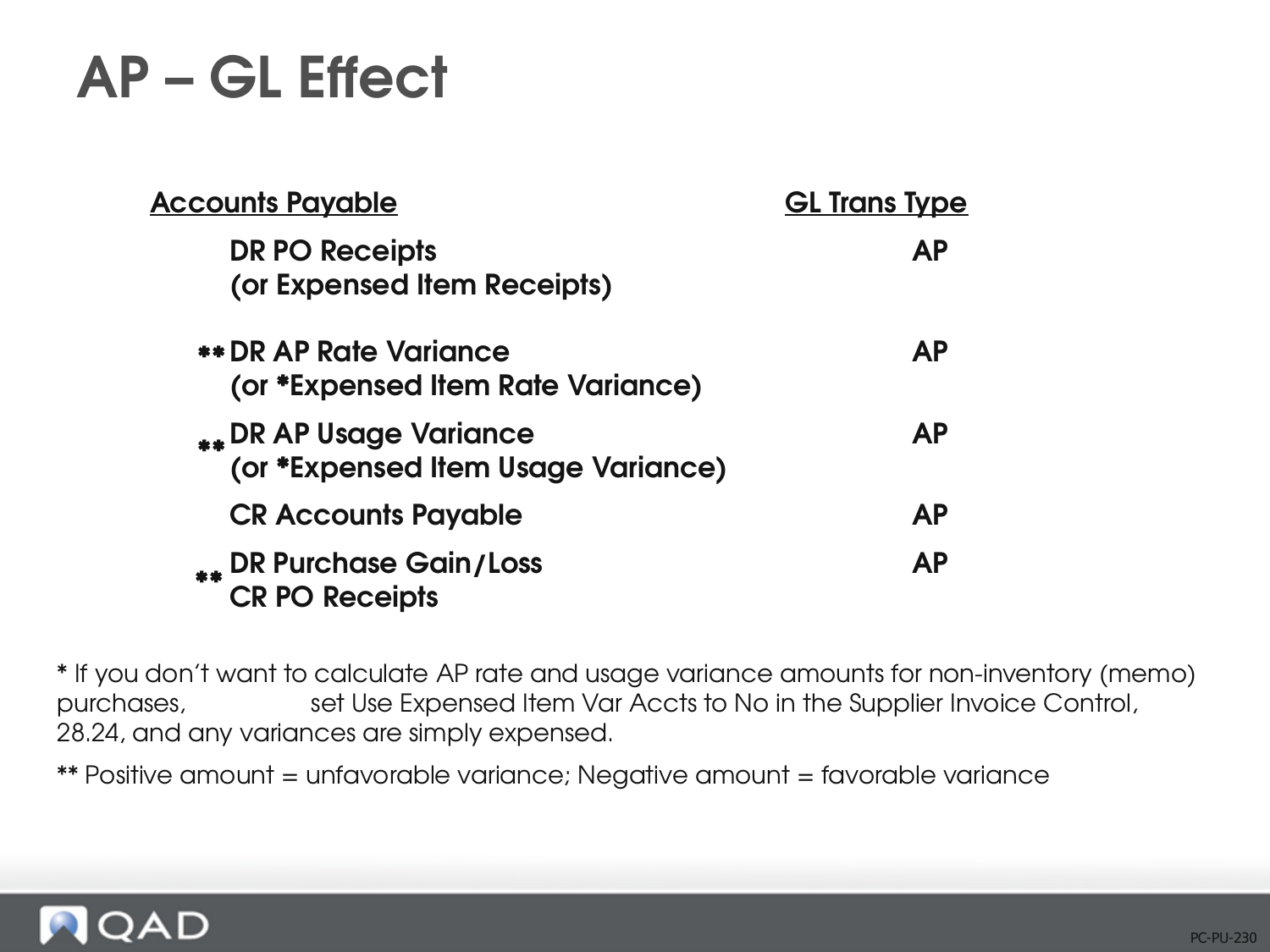

# AP – GL Effect
Accounts Payable				GL Trans Type
		DR PO Receipts				AP
		(or Expensed Item Receipts)
		DR AP Rate Variance				AP
		(or *Expensed Item Rate Variance)
		DR AP Usage Variance			AP
		(or *Expensed Item Usage Variance)
		CR Accounts Payable				AP
		DR Purchase Gain/Loss			AP
		CR PO Receipts
**
**
**
* If you don’t want to calculate AP rate and usage variance amounts for non-inventory (memo) purchases, 	set Use Expensed Item Var Accts to No in the Supplier Invoice Control, 28.24, and any variances are simply expensed.
** Positive amount = unfavorable variance; Negative amount = favorable variance
PC-PU-230